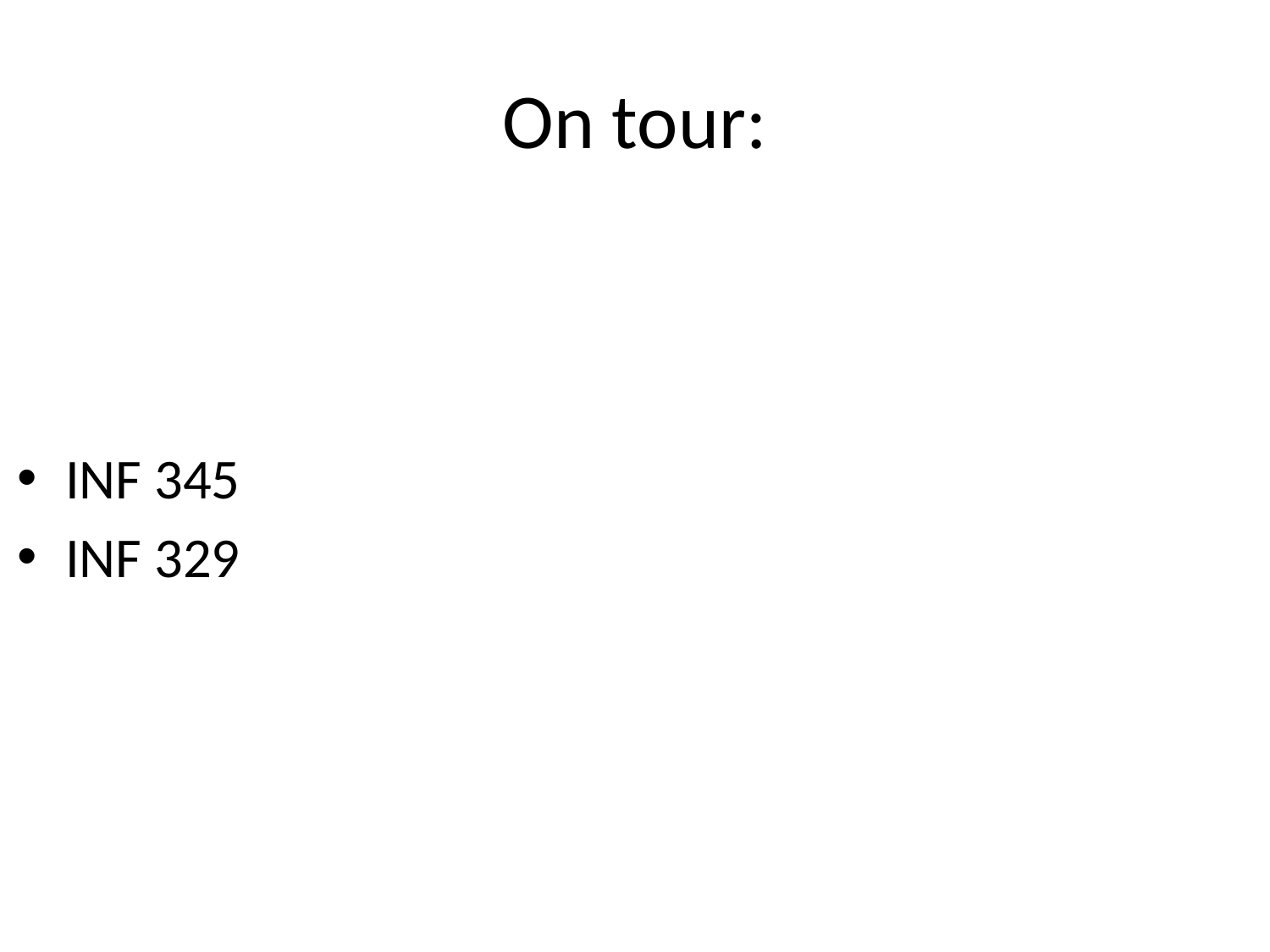

# On tour:
INF 345
INF 329